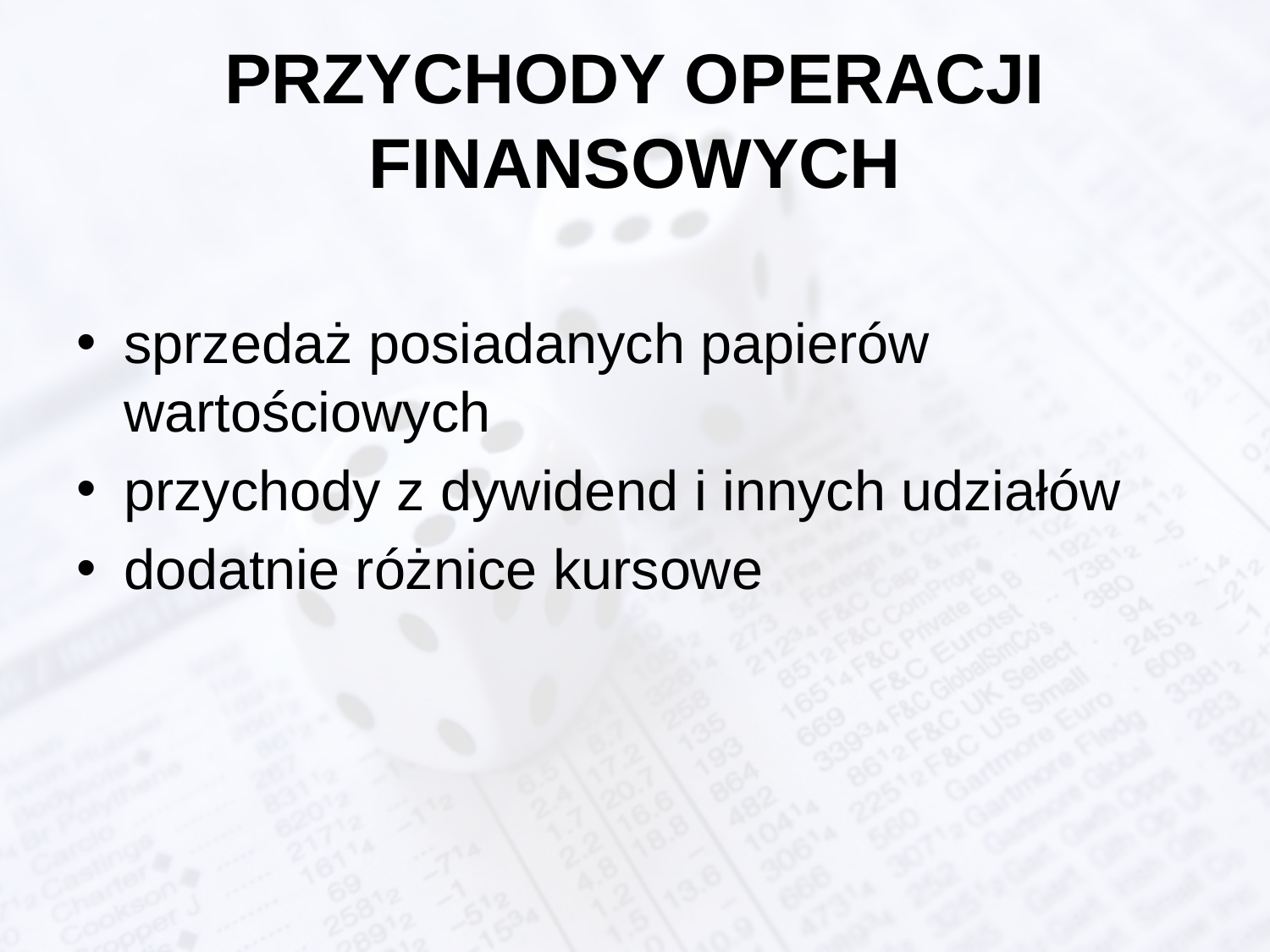

# PRZYCHODY OPERACJI FINANSOWYCH

sprzedaż posiadanych papierów wartościowych
przychody z dywidend i innych udziałów
dodatnie różnice kursowe